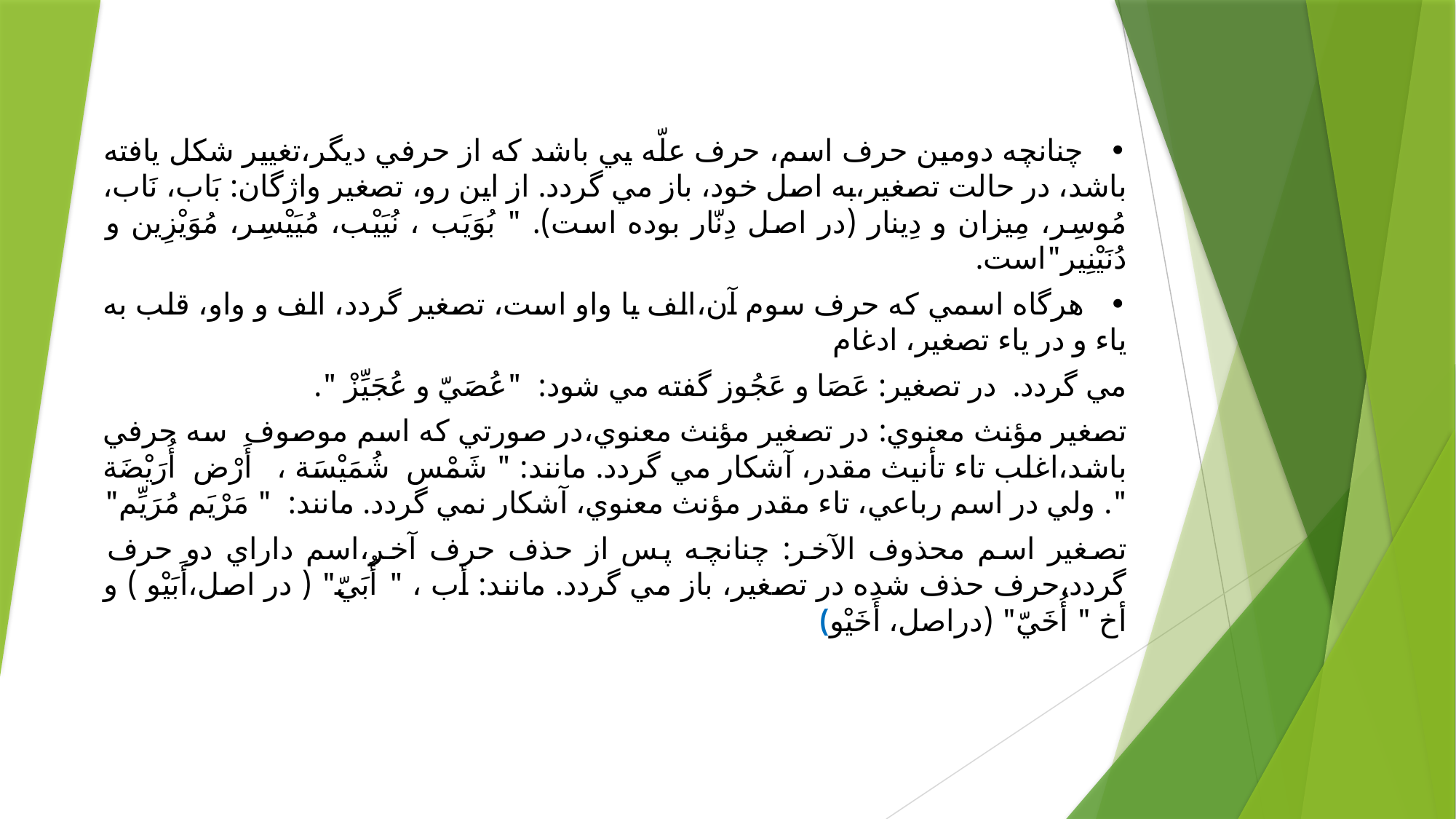

#
•   چنانچه دومين حرف اسم، حرف علّه يي باشد كه از حرفي ديگر،تغيير شكل يافته باشد، در حالت تصغير،به اصل خود، باز مي گردد. از اين رو، تصغير واژگان: بَاب، نَاب، مُوسِر، مِيزان و دِينار (در اصل دِنّار بوده است). " بُوَيَب ، نُیَيْب، مُيَيْسِر، مُوَيْزِين و دُنَيْنِير"است.
•   هرگاه اسمي كه حرف سوم آن،الف يا واو است، تصغير گردد، الف و واو، قلب به ياء و در ياء تصغير، ادغام
مي گردد.  در تصغير: عَصَا و عَجُوز گفته مي شود:  "عُصَيّ و عُجَيِّزْ ".
تصغير مؤنث معنوي: در تصغير مؤنث معنوي،در صورتي كه اسم موصوف  سه حرفي باشد،اغلب تاء تأنيث مقدر، آشكار مي گردد. مانند: " شَمْس  شُمَيْسَة ،   أَرْض  أُرَيْضَة ". ولي در اسم رباعي، تاء مقدر مؤنث معنوي، آشكار نمي گردد. مانند:  " مَرْيَم مُرَيِّم"
تصغير اسم محذوف الآخر: چنانچه پس از حذف حرف آخر،اسم داراي دو حرف گردد،حرف حذف شده در تصغير، باز مي گردد. مانند: أب ، " أُبَيّ" ( در اصل،أَبَيْو ) و أخ " أُخَيّ" (دراصل، أَخَيْو)